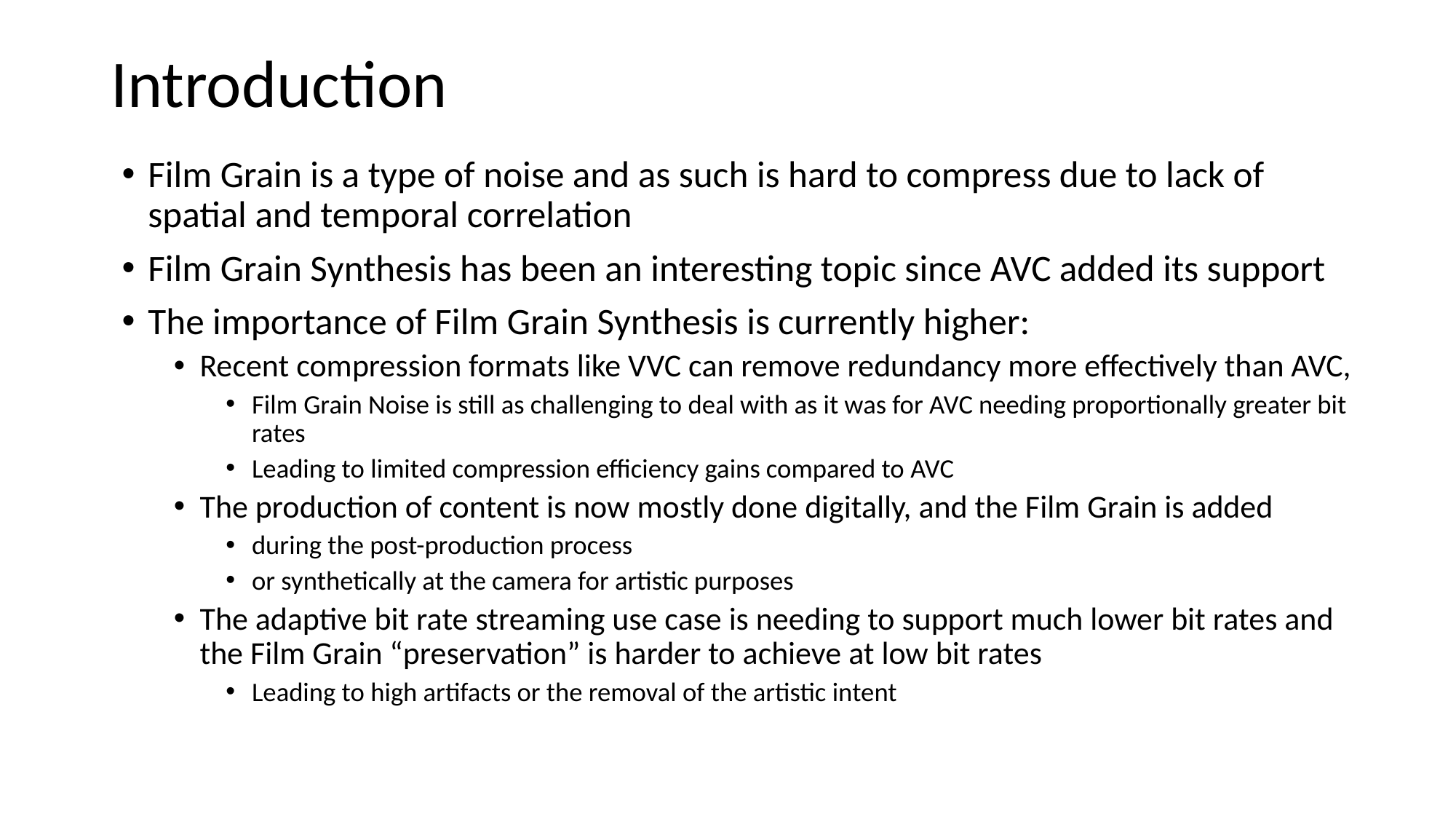

# Introduction
Film Grain is a type of noise and as such is hard to compress due to lack of spatial and temporal correlation
Film Grain Synthesis has been an interesting topic since AVC added its support
The importance of Film Grain Synthesis is currently higher:
Recent compression formats like VVC can remove redundancy more effectively than AVC,
Film Grain Noise is still as challenging to deal with as it was for AVC needing proportionally greater bit rates
Leading to limited compression efficiency gains compared to AVC
The production of content is now mostly done digitally, and the Film Grain is added
during the post-production process
or synthetically at the camera for artistic purposes
The adaptive bit rate streaming use case is needing to support much lower bit rates and the Film Grain “preservation” is harder to achieve at low bit rates
Leading to high artifacts or the removal of the artistic intent